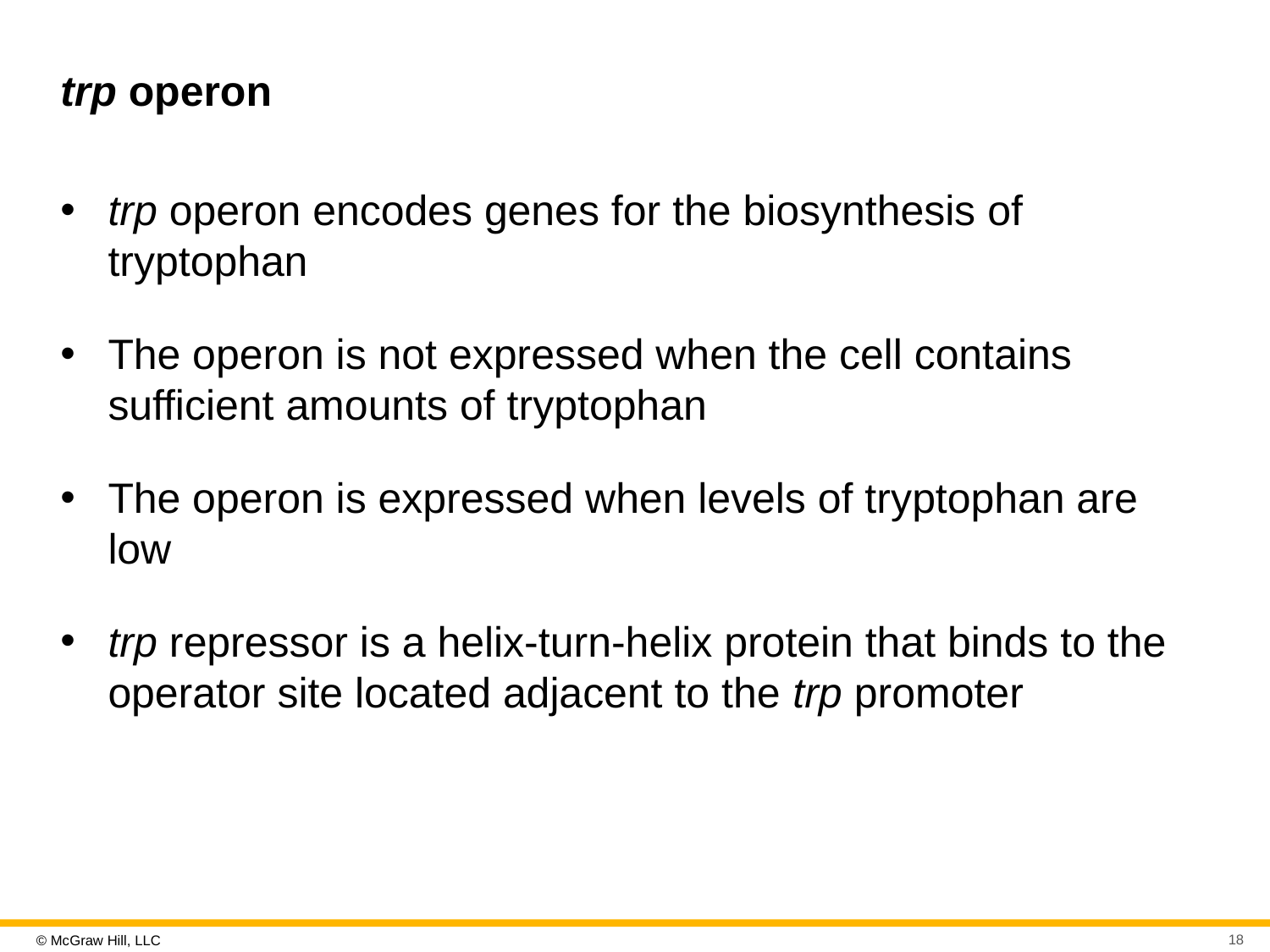

# trp operon
trp operon encodes genes for the biosynthesis of tryptophan
The operon is not expressed when the cell contains sufficient amounts of tryptophan
The operon is expressed when levels of tryptophan are low
trp repressor is a helix-turn-helix protein that binds to the operator site located adjacent to the trp promoter
18